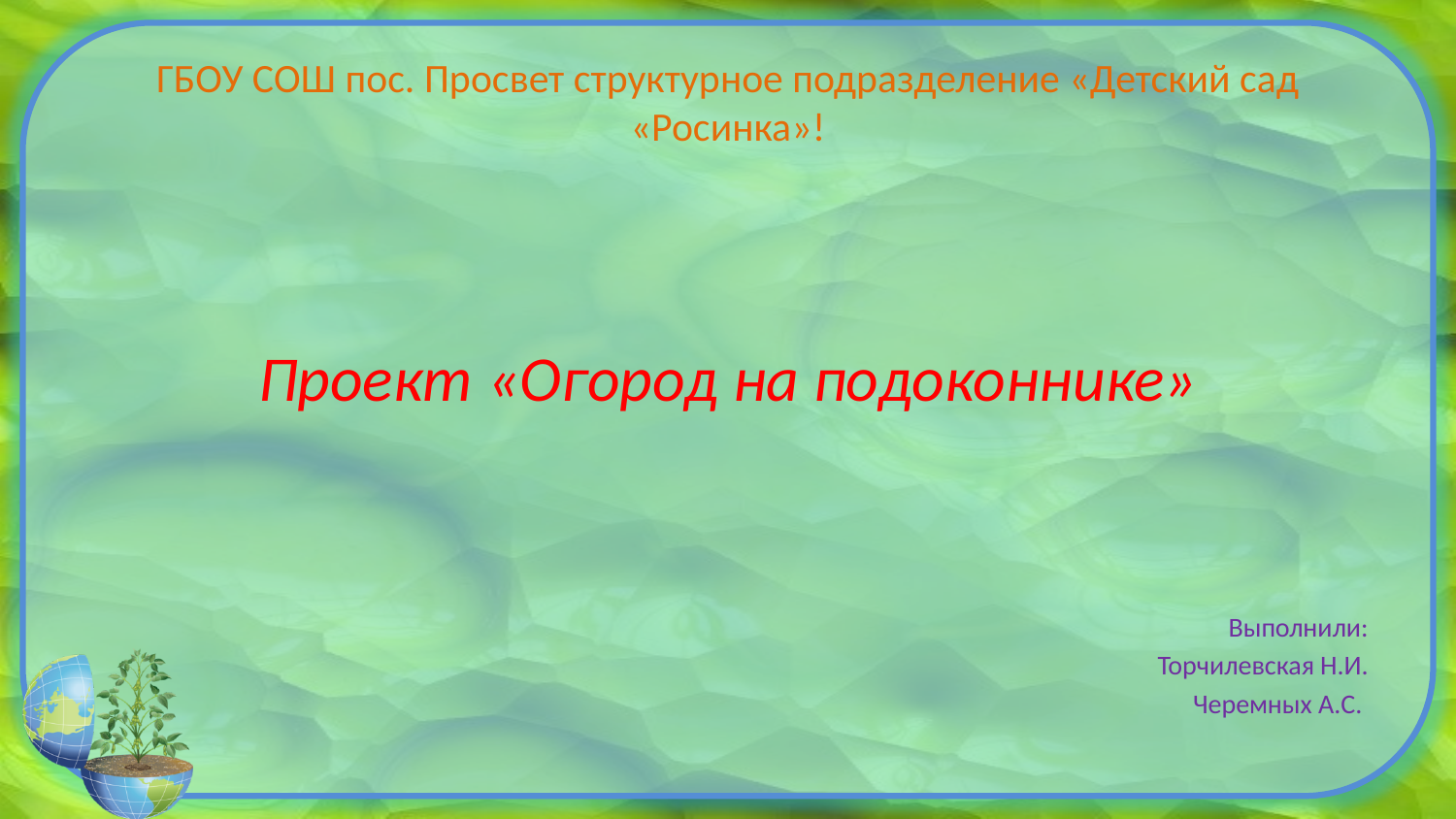

# ГБОУ СОШ пос. Просвет структурное подразделение «Детский сад «Росинка»!

Проект «Огород на подоконнике»

Выполнили:
Торчилевская Н.И.
Черемных А.С.